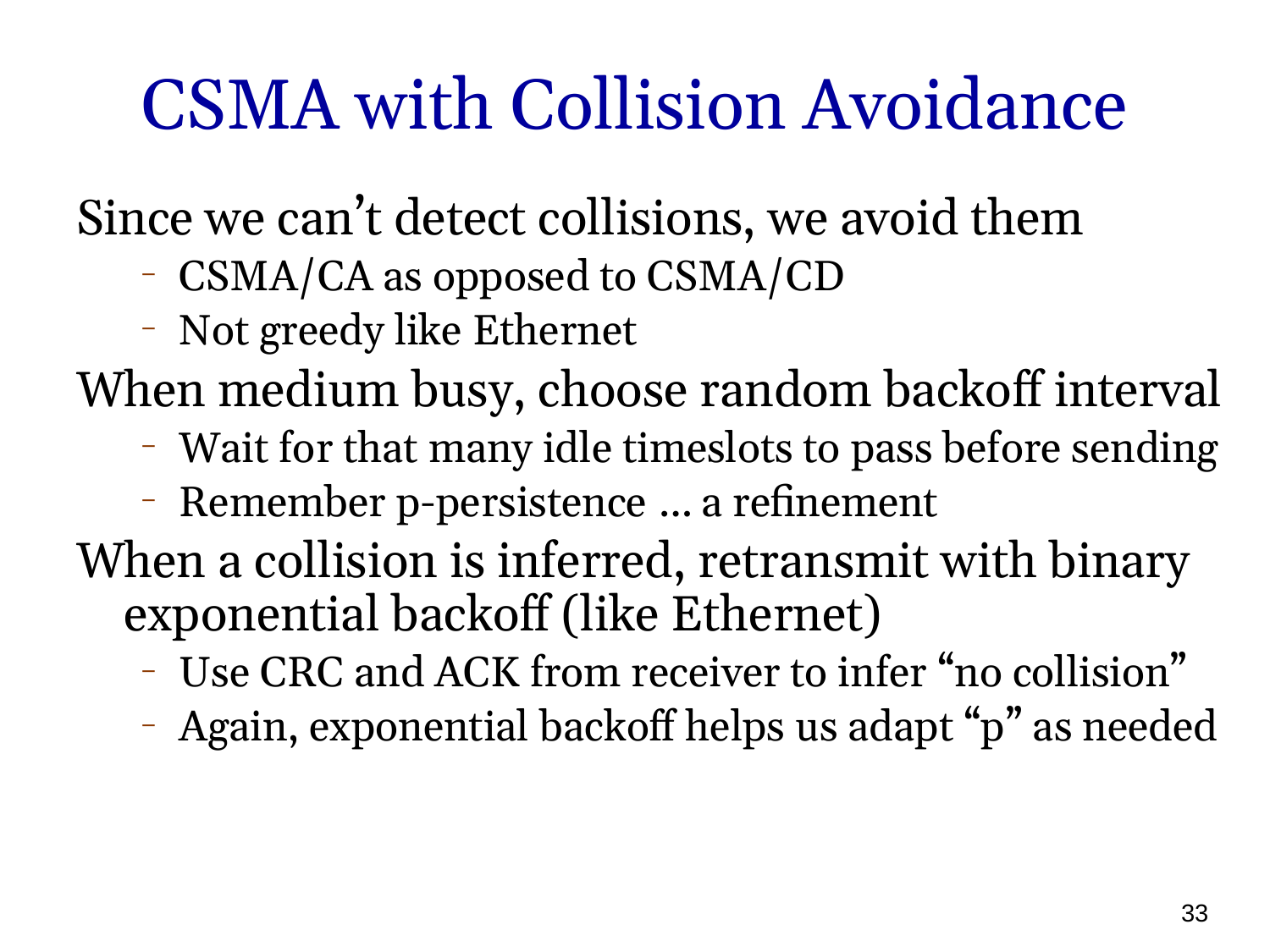

# CSMA with Collision Avoidance
Since we can’t detect collisions, we avoid them
CSMA/CA as opposed to CSMA/CD
Not greedy like Ethernet
When medium busy, choose random backoff interval
Wait for that many idle timeslots to pass before sending
Remember p-persistence … a refinement
When a collision is inferred, retransmit with binary exponential backoff (like Ethernet)
Use CRC and ACK from receiver to infer “no collision”
Again, exponential backoff helps us adapt “p” as needed

 33